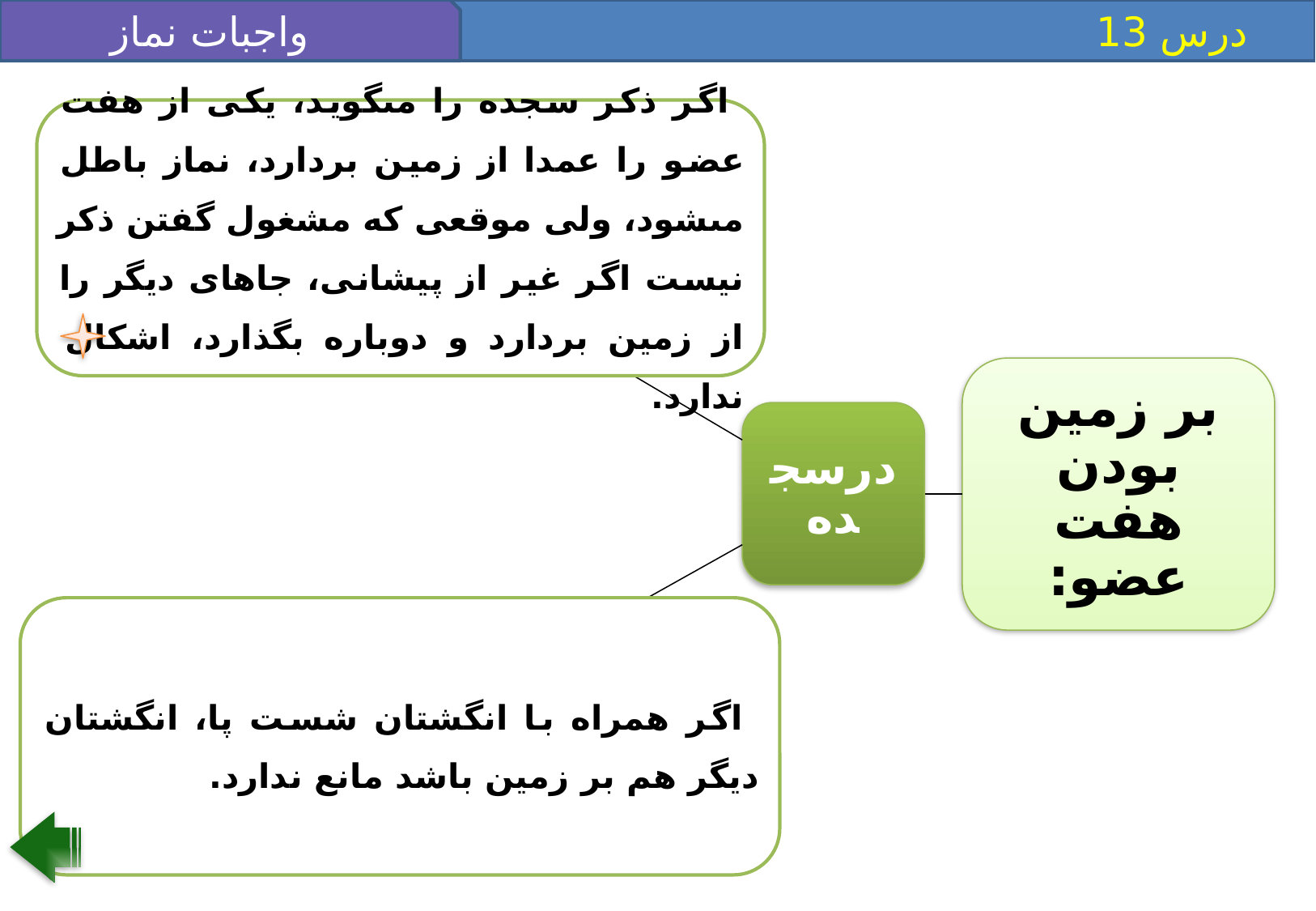

واجبات نماز 3
 درس 13
 اگر ذكر سجده را مى‏گويد، يكى از هفت عضو را عمدا از زمين بردارد، نماز باطل مى‏شود، ولى موقعى كه مشغول گفتن ذكر نيست اگر غير از پيشانى، جاهاى ديگر را از زمين بردارد و دوباره بگذارد، اشكال ندارد.

بر زمين بودن هفت عضو:
درسجده

 اگر همراه با انگشتان شست پا، انگشتان ديگر هم بر زمين باشد مانع ندارد.